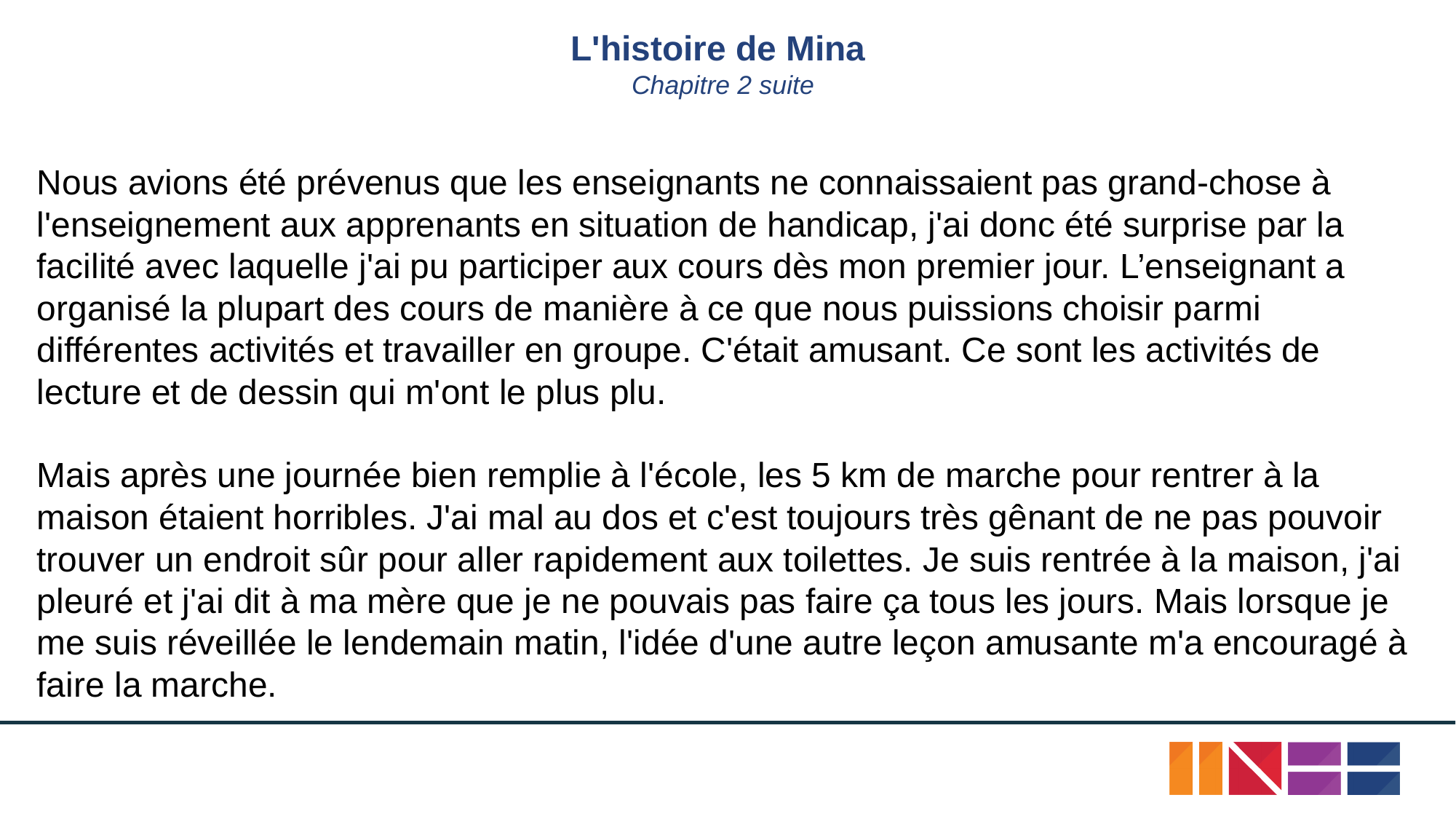

# L'histoire de Mina
Chapitre 2 suite
Nous avions été prévenus que les enseignants ne connaissaient pas grand-chose à l'enseignement aux apprenants en situation de handicap, j'ai donc été surprise par la facilité avec laquelle j'ai pu participer aux cours dès mon premier jour. L’enseignant a organisé la plupart des cours de manière à ce que nous puissions choisir parmi différentes activités et travailler en groupe. C'était amusant. Ce sont les activités de lecture et de dessin qui m'ont le plus plu.

Mais après une journée bien remplie à l'école, les 5 km de marche pour rentrer à la maison étaient horribles. J'ai mal au dos et c'est toujours très gênant de ne pas pouvoir trouver un endroit sûr pour aller rapidement aux toilettes. Je suis rentrée à la maison, j'ai pleuré et j'ai dit à ma mère que je ne pouvais pas faire ça tous les jours. Mais lorsque je me suis réveillée le lendemain matin, l'idée d'une autre leçon amusante m'a encouragé à faire la marche.